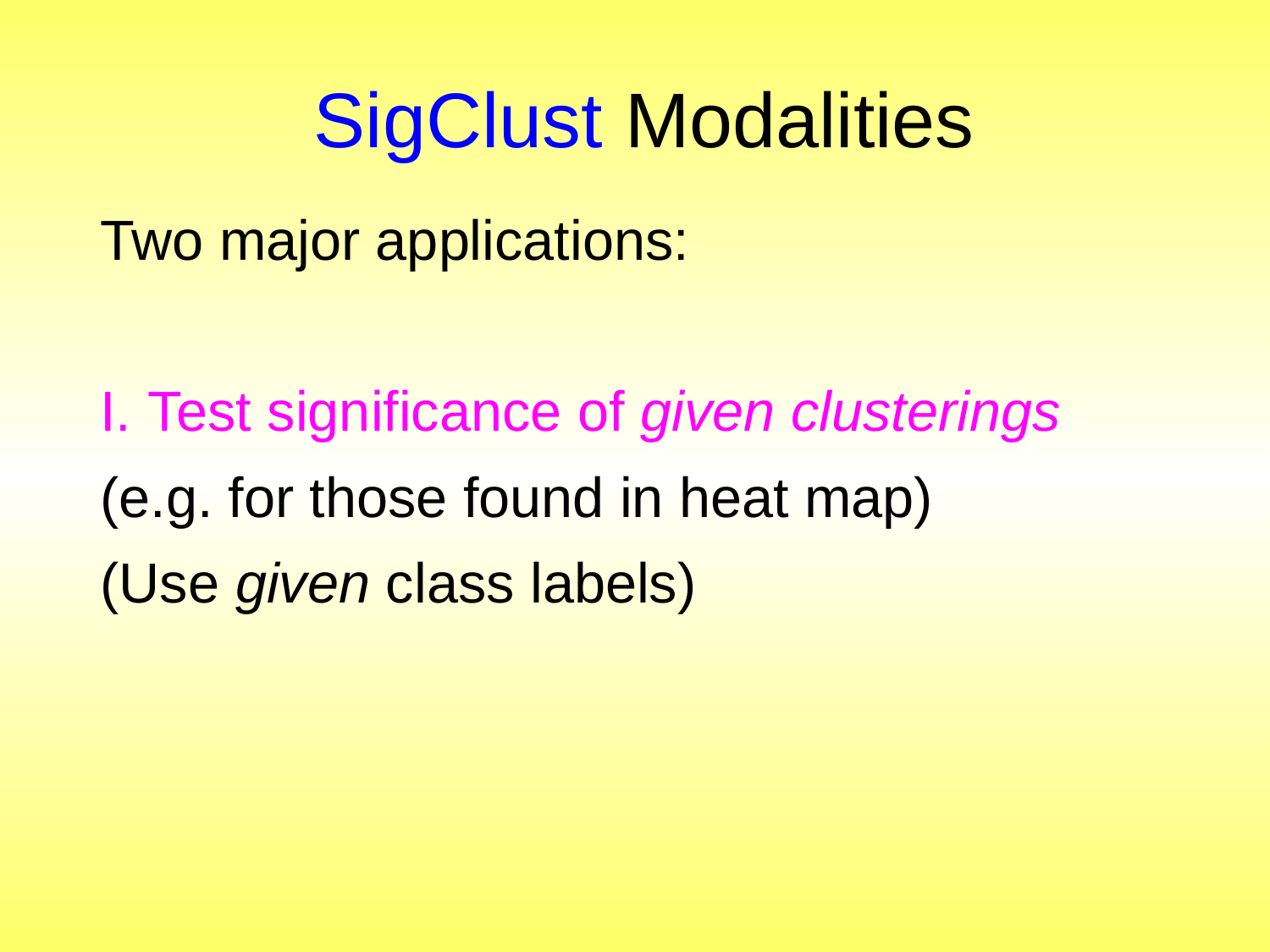

# SigClust Modalities
Two major applications:

Test significance of given clusterings
(e.g. for those found in heat map)
(Use given class labels)